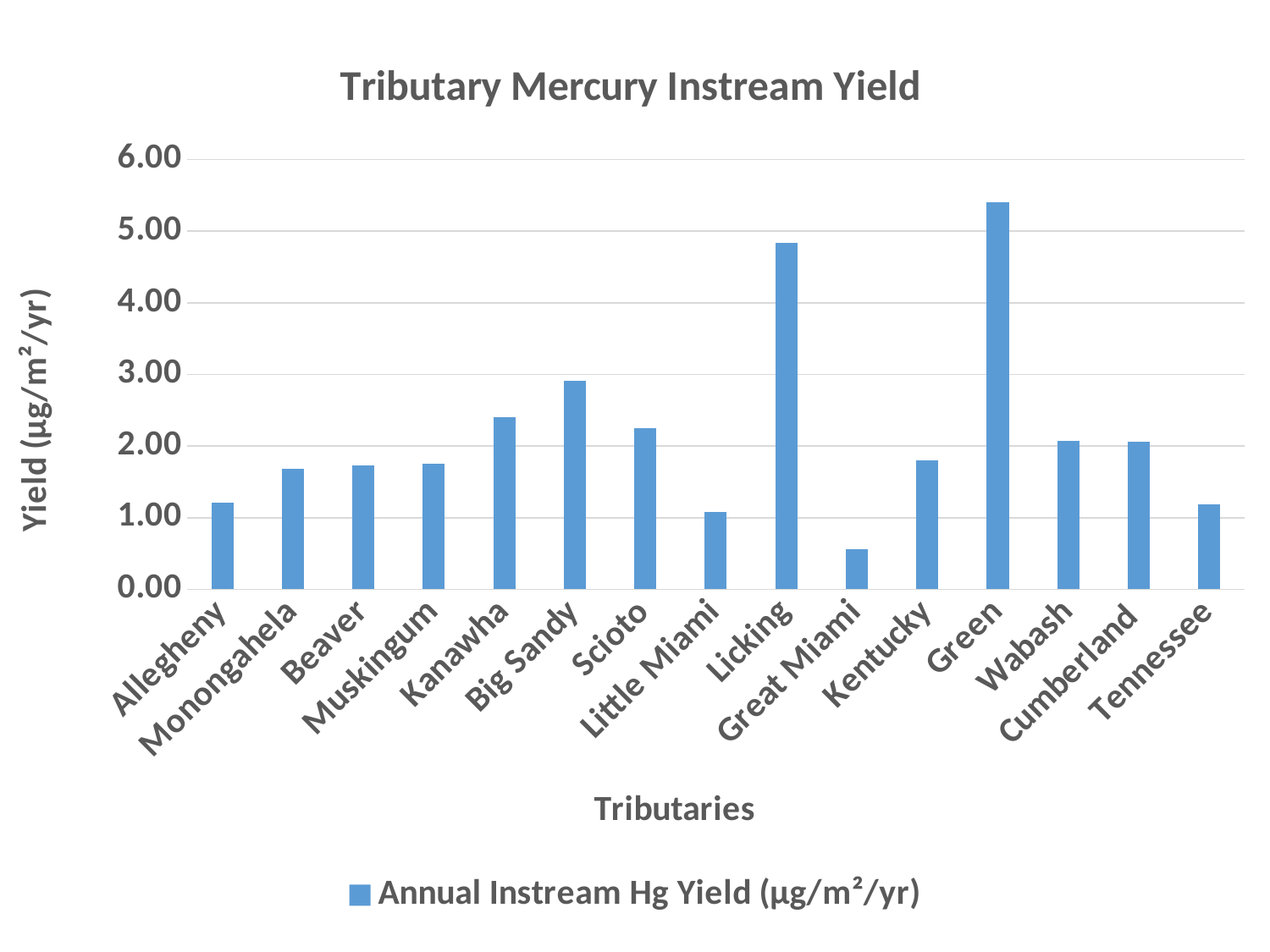

### Chart: Tributary Mercury Instream Yield

| Category | Annual Instream Hg Yield (µg/m²/yr) |
|---|---|
| Allegheny | 1.2111641404282898 |
| Monongahela | 1.6864774181932036 |
| Beaver | 1.7260321314309899 |
| Muskingum | 1.7559084452884273 |
| Kanawha | 2.4074065806867044 |
| Big Sandy | 2.908167090303247 |
| Scioto | 2.245303356252361 |
| Little Miami | 1.0785698981839313 |
| Licking | 4.837617012123433 |
| Great Miami | 0.5570937767015608 |
| Kentucky | 1.7963090452503965 |
| Green | 5.407486669139629 |
| Wabash | 2.0682025684710084 |
| Cumberland  | 2.0640618061778633 |
| Tennessee | 1.1920399203931464 |